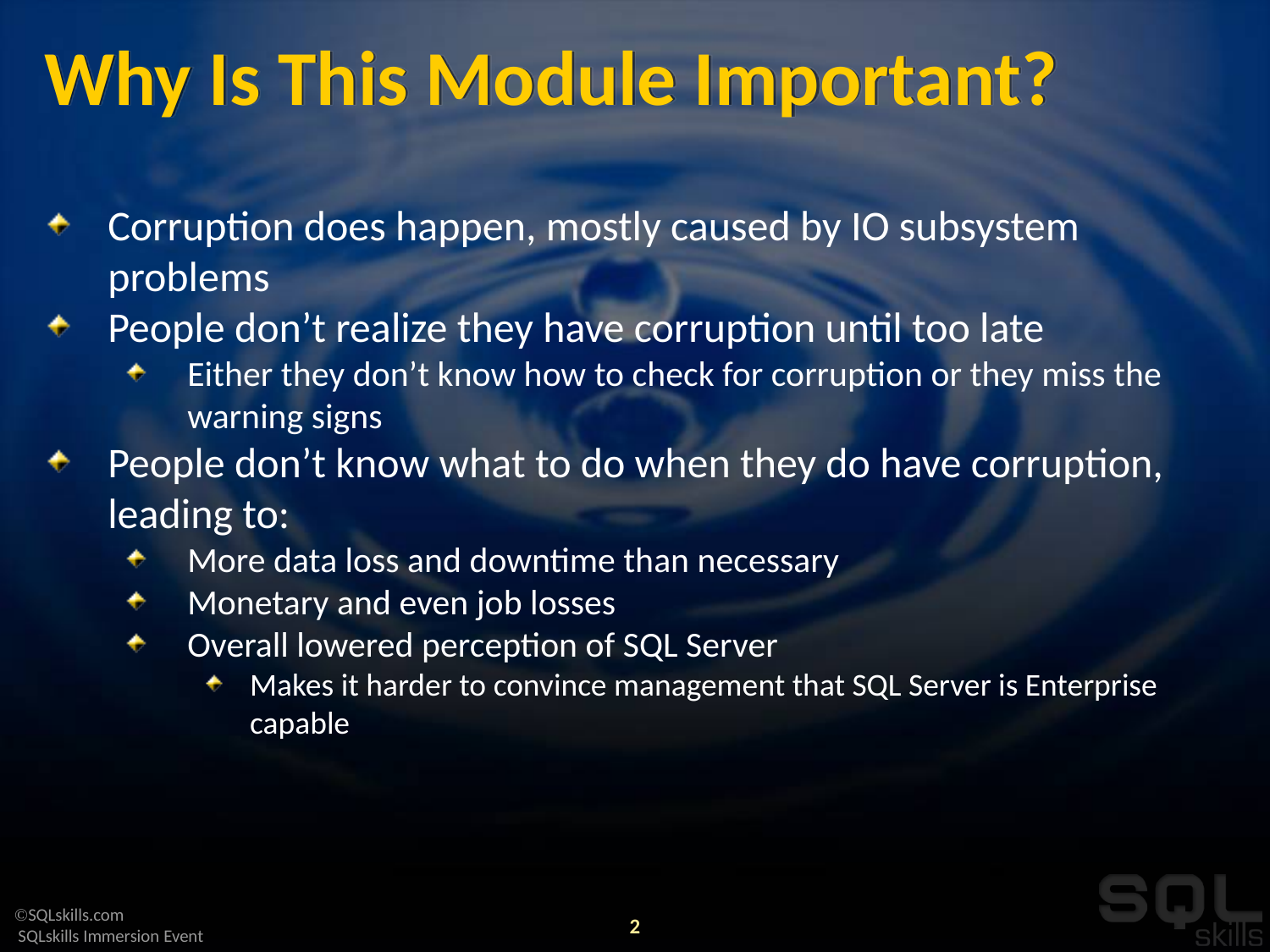

# Why Is This Module Important?
Corruption does happen, mostly caused by IO subsystem problems
People don’t realize they have corruption until too late
Either they don’t know how to check for corruption or they miss the warning signs
People don’t know what to do when they do have corruption, leading to:
More data loss and downtime than necessary
Monetary and even job losses
Overall lowered perception of SQL Server
Makes it harder to convince management that SQL Server is Enterprise capable
2